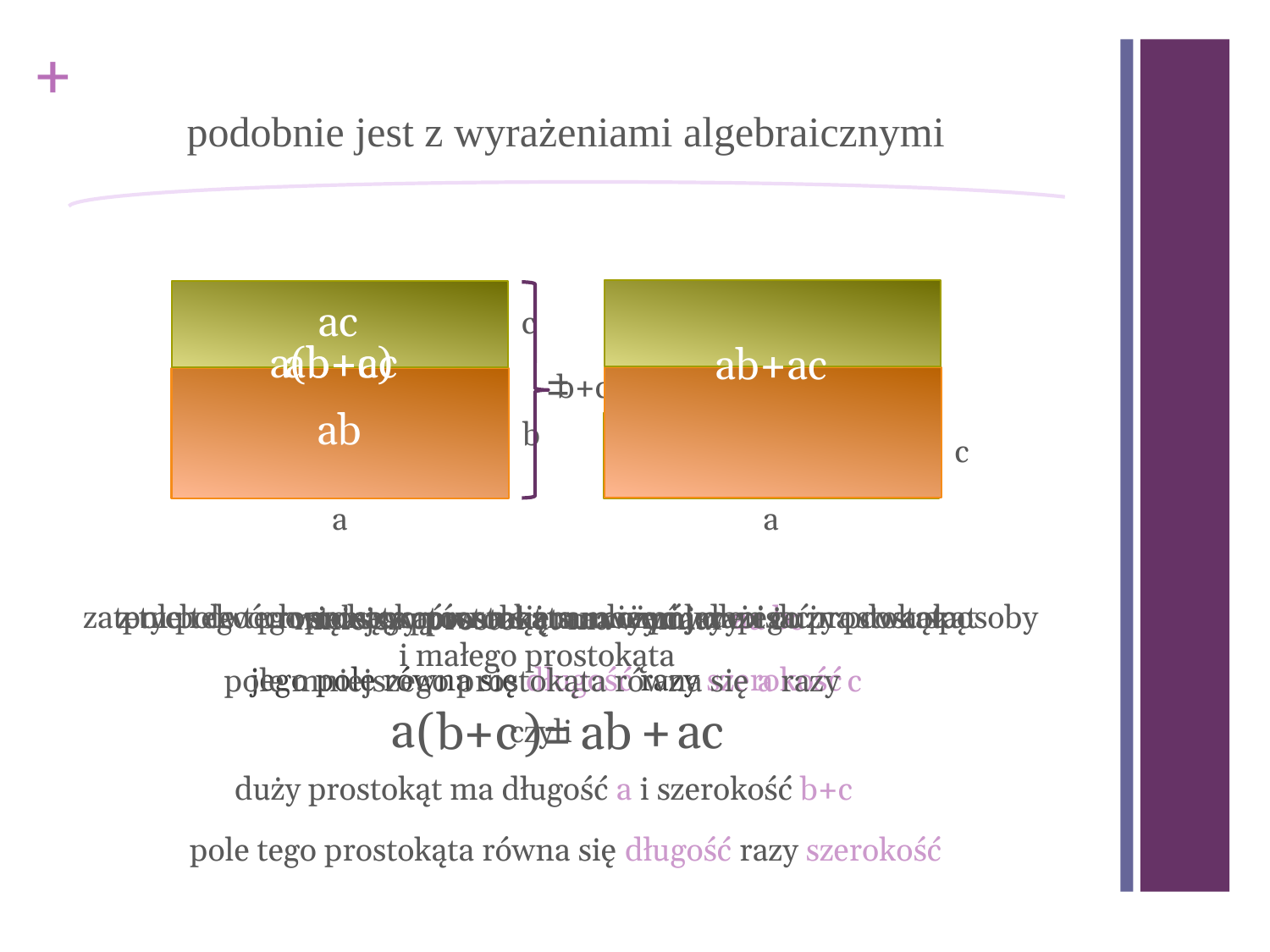

podobnie jest z wyrażeniami algebraicznymi

ac
c
ab+ac
a(b+c)
ab+ac
=
b+c

ab
b

ac
c
a
a
z tych dwóch prostokątów można ułożyć jeden duży prostokąt
pole tego prostokąta równa się sumie pól dużego prostokąta
i małego prostokąta

czyli
zatem pole tego samego prostokąta możemy zapisać na dwa sposoby
większy prostokąt ma wymiary a i b
mniejszy prostokąt ma wymiary a i c
jego pole równa się długość razy szerokość
pole mniejszego prostokąta równa się a razy c
a
+
ac
ab
+
c
)=
(
b
duży prostokąt ma długość a i szerokość b+c
pole tego prostokąta równa się długość razy szerokość